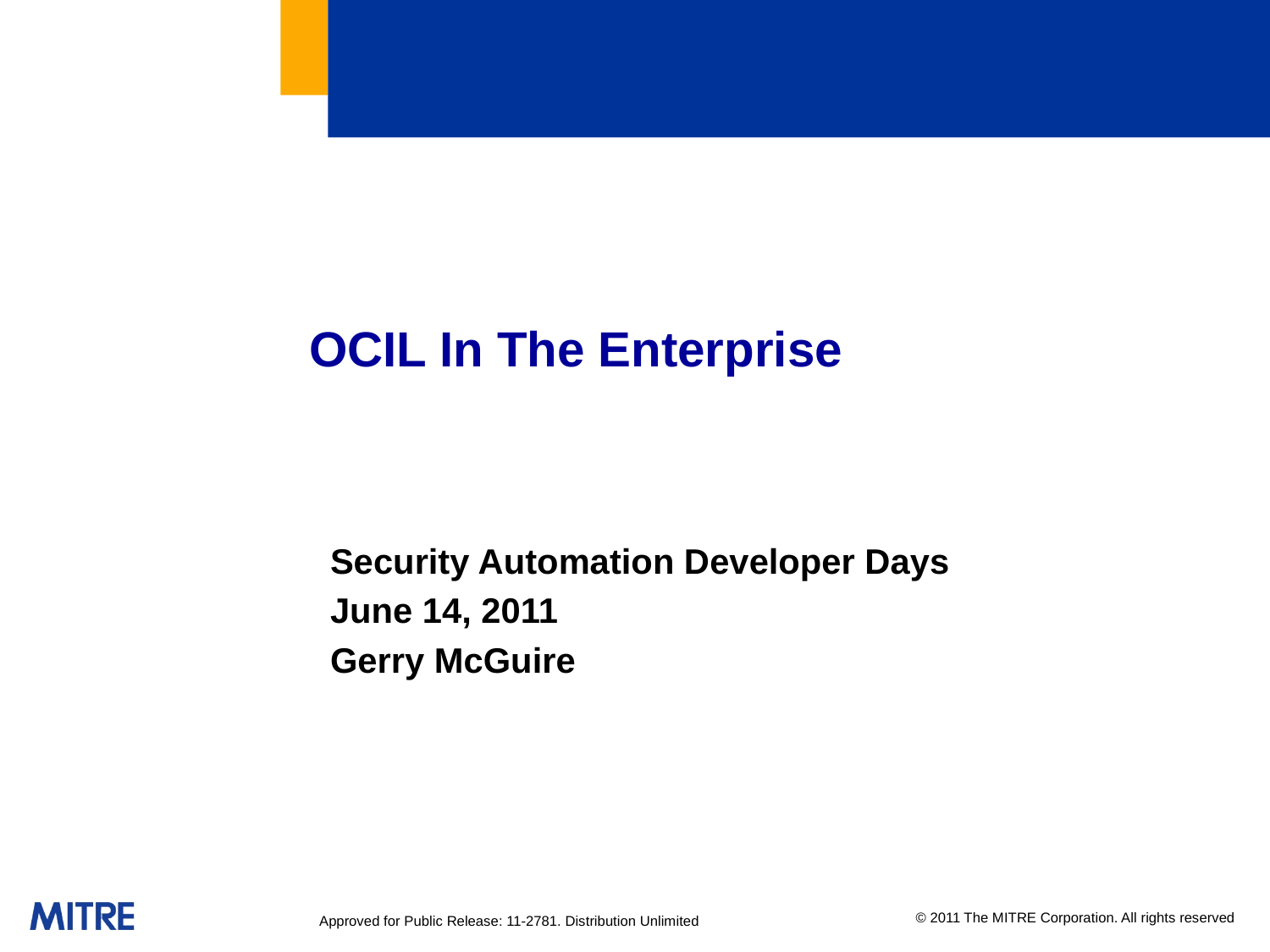

# OCIL In The Enterprise
Security Automation Developer Days
June 14, 2011
Gerry McGuire